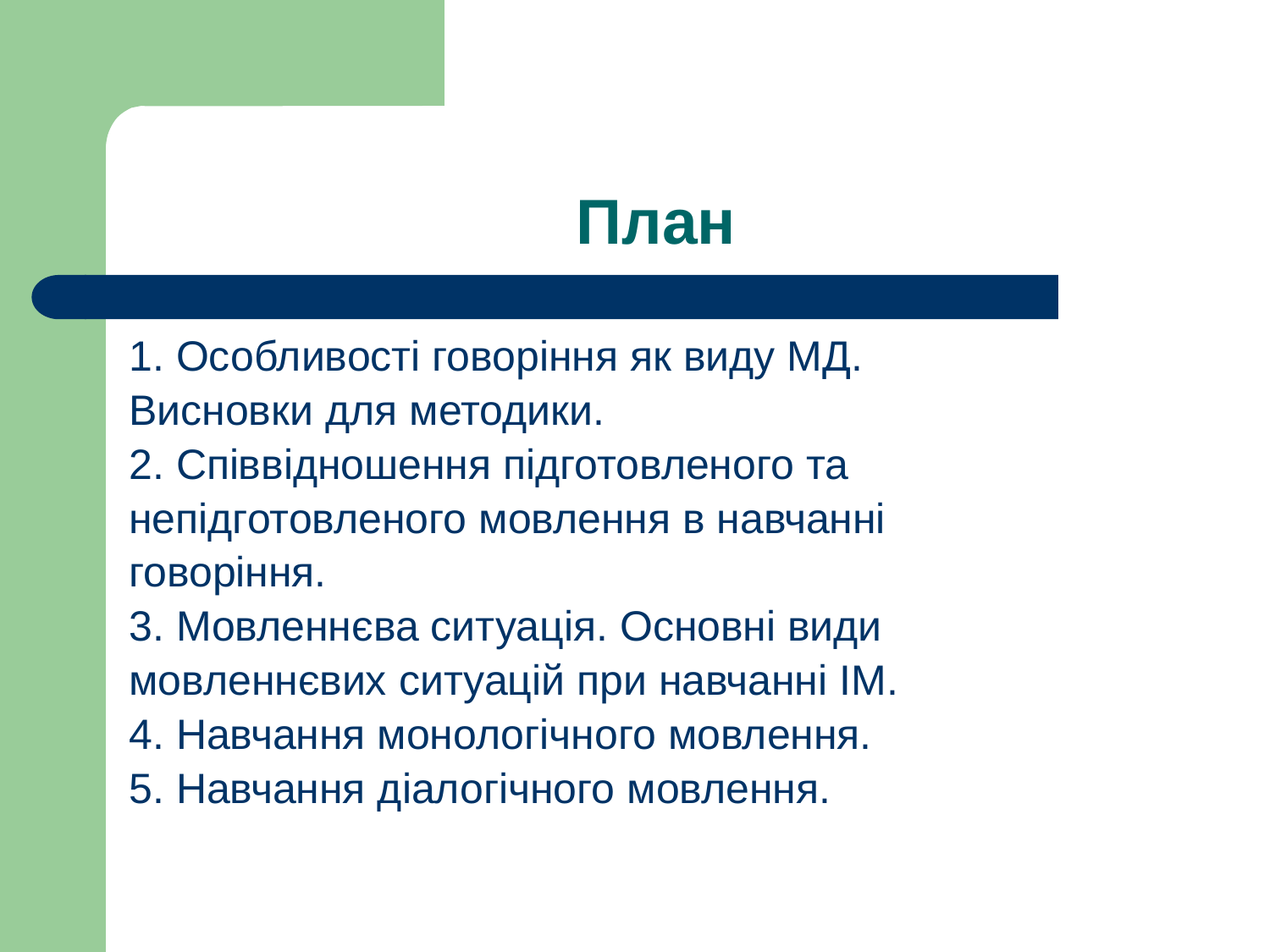

# План
1. Особливості говоріння як виду МД.
Висновки для методики.
2. Співвідношення підготовленого та
непідготовленого мовлення в навчанні
говоріння.
3. Мовленнєва ситуація. Основні види
мовленнєвих ситуацій при навчанні ІМ.
4. Навчання монологічного мовлення.
5. Навчання діалогічного мовлення.